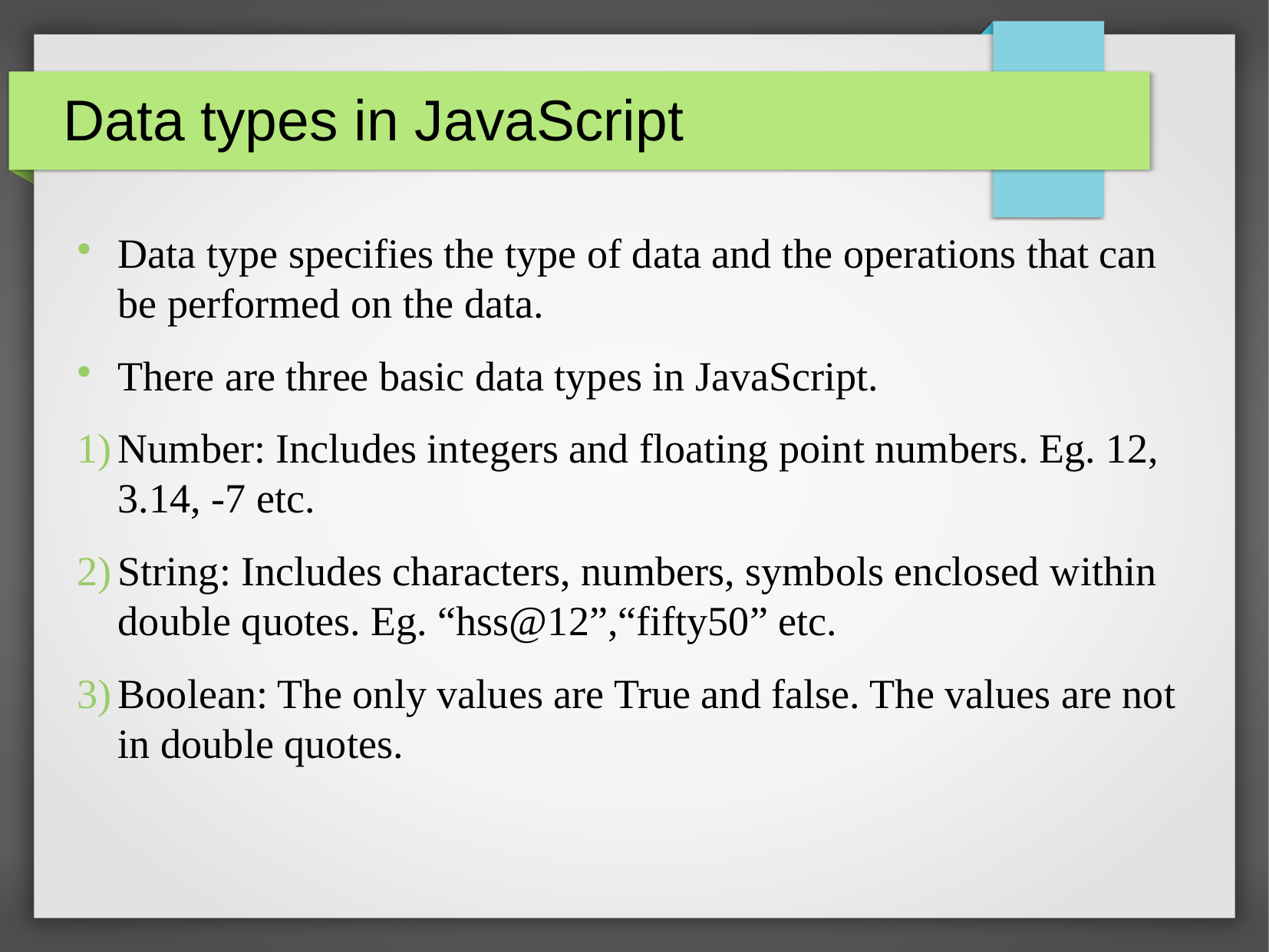

Data types in JavaScript
Data type specifies the type of data and the operations that can be performed on the data.
There are three basic data types in JavaScript.
Number: Includes integers and floating point numbers. Eg. 12, 3.14, -7 etc.
String: Includes characters, numbers, symbols enclosed within double quotes. Eg. “hss@12”,“fifty50” etc.
Boolean: The only values are True and false. The values are not in double quotes.